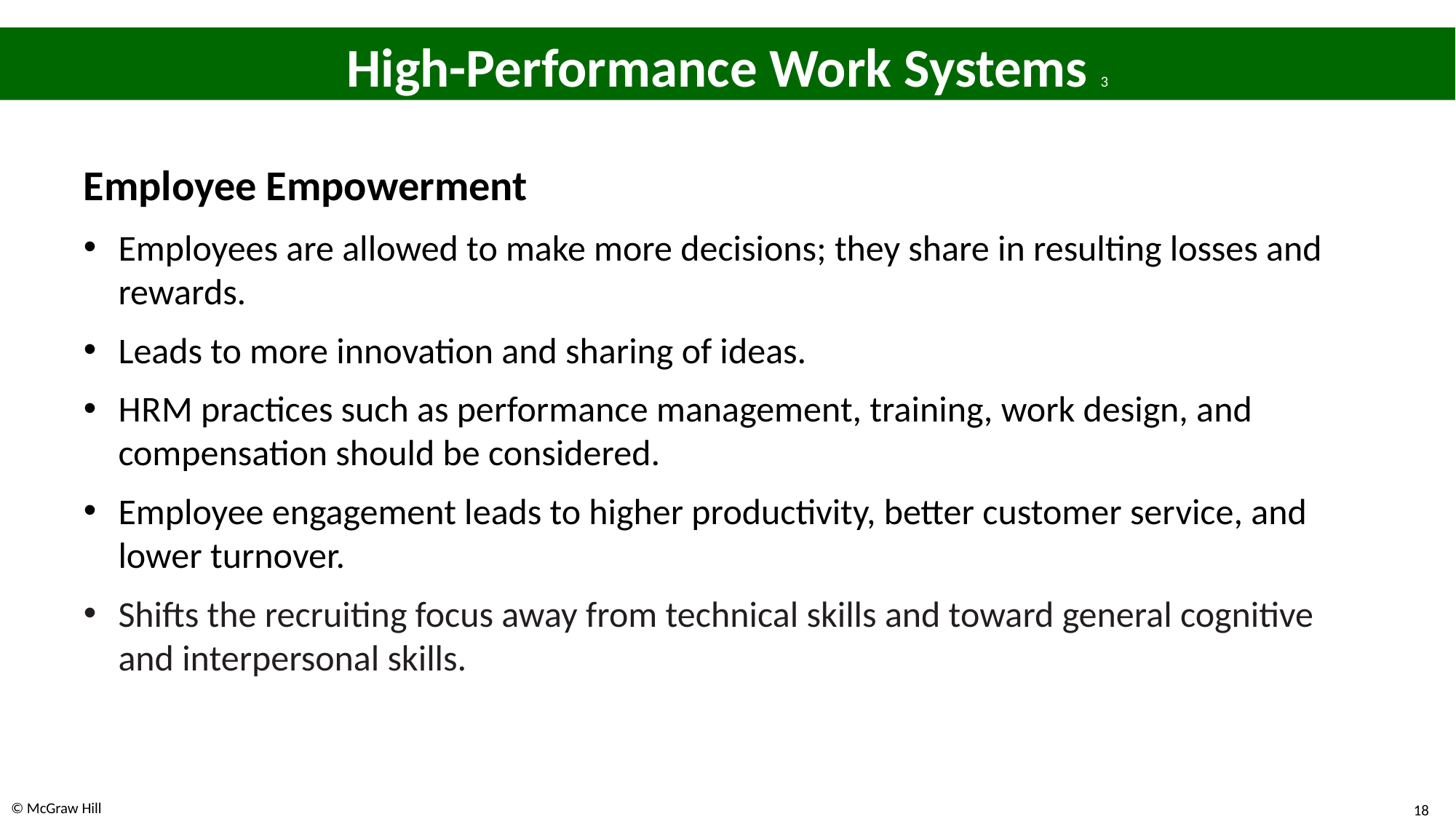

# High-Performance Work Systems 3
Employee Empowerment
Employees are allowed to make more decisions; they share in resulting losses and rewards.
Leads to more innovation and sharing of ideas.
H R M practices such as performance management, training, work design, and compensation should be considered.
Employee engagement leads to higher productivity, better customer service, and lower turnover.
Shifts the recruiting focus away from technical skills and toward general cognitive and interpersonal skills.